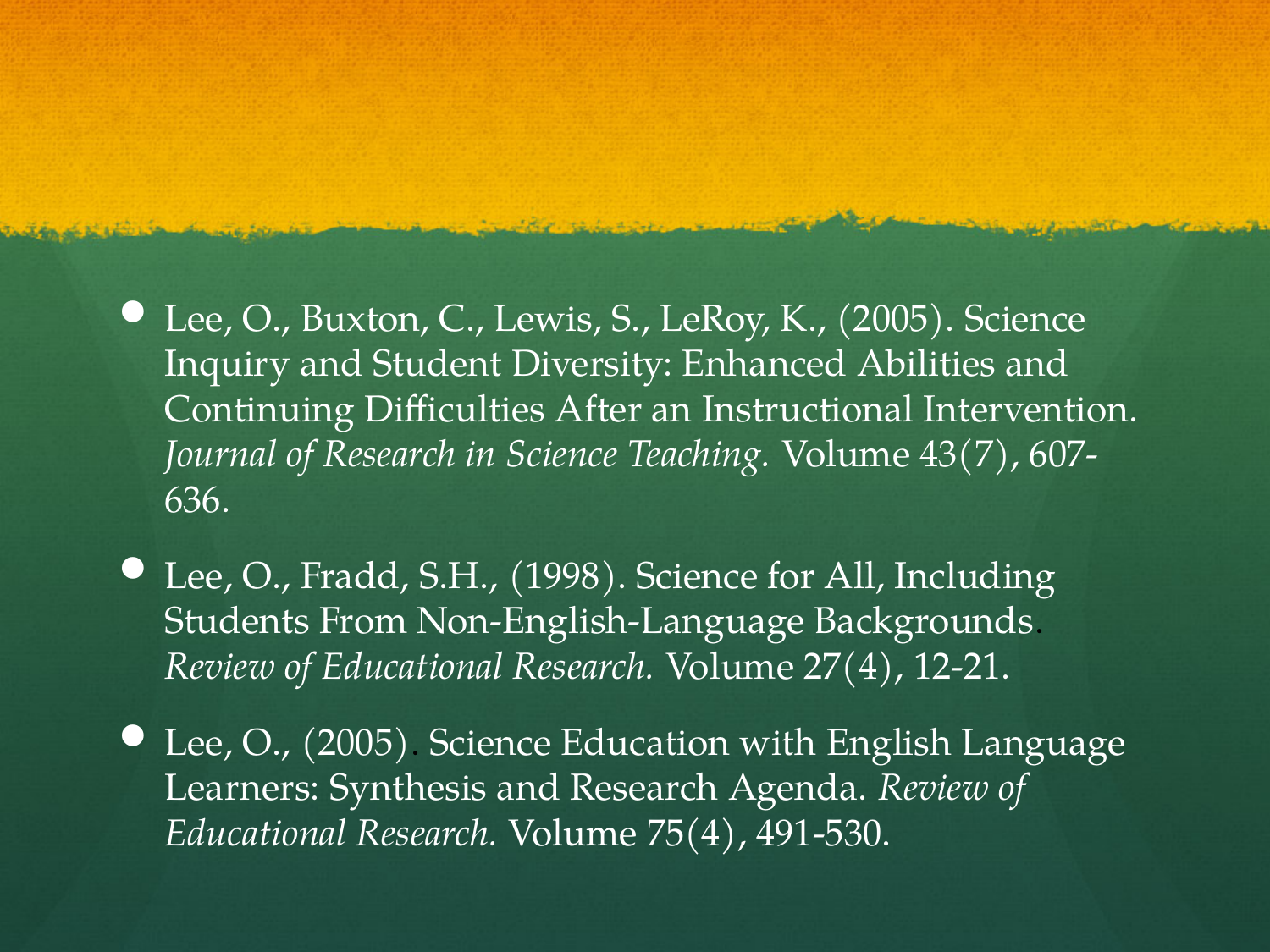

#
Lee, O., Buxton, C., Lewis, S., LeRoy, K., (2005). Science Inquiry and Student Diversity: Enhanced Abilities and Continuing Difficulties After an Instructional Intervention. Journal of Research in Science Teaching. Volume 43(7), 607-636.
Lee, O., Fradd, S.H., (1998). Science for All, Including Students From Non-English-Language Backgrounds. Review of Educational Research. Volume 27(4), 12-21.
Lee, O., (2005). Science Education with English Language Learners: Synthesis and Research Agenda. Review of Educational Research. Volume 75(4), 491-530.